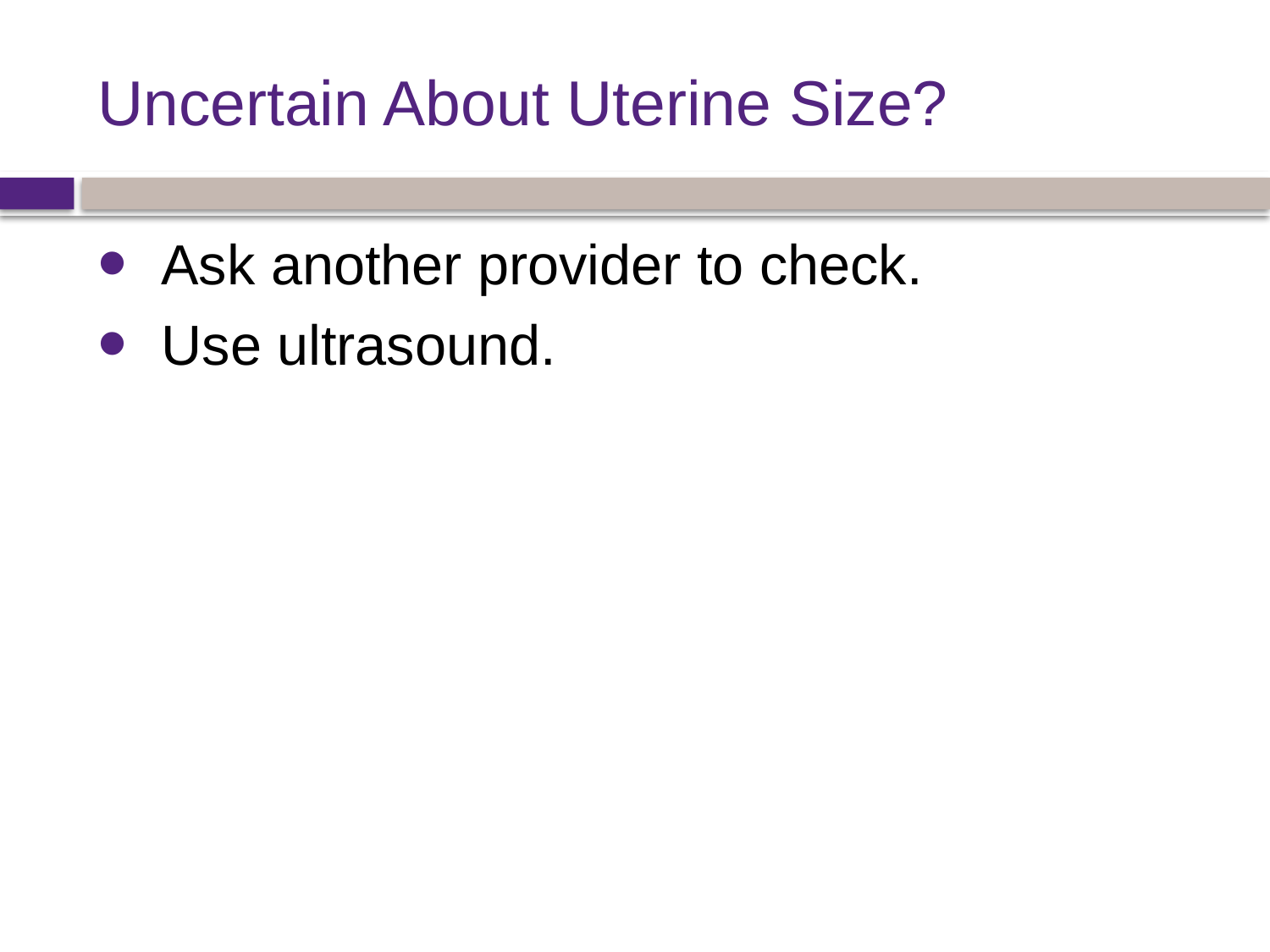

# Uncertain About Uterine Size?
Ask another provider to check.
Use ultrasound.